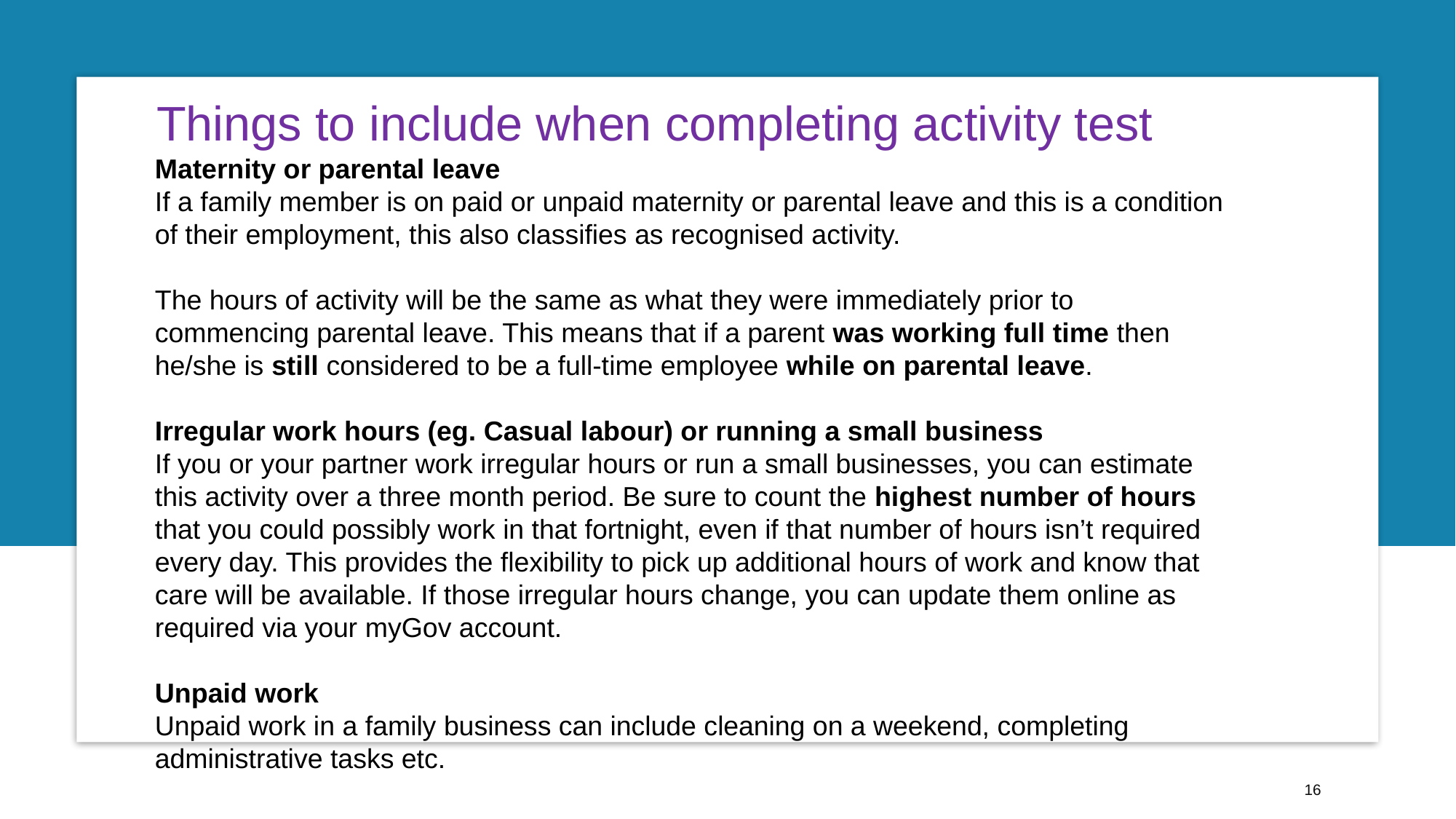

Things to include when completing activity test
Maternity or parental leave
If a family member is on paid or unpaid maternity or parental leave and this is a condition of their employment, this also classifies as recognised activity.

The hours of activity will be the same as what they were immediately prior to commencing parental leave. This means that if a parent was working full time then he/she is still considered to be a full-time employee while on parental leave.

Irregular work hours (eg. Casual labour) or running a small business
If you or your partner work irregular hours or run a small businesses, you can estimate this activity over a three month period. Be sure to count the highest number of hours that you could possibly work in that fortnight, even if that number of hours isn’t required every day. This provides the flexibility to pick up additional hours of work and know that care will be available. If those irregular hours change, you can update them online as required via your myGov account.
Unpaid work
Unpaid work in a family business can include cleaning on a weekend, completing administrative tasks etc.

16